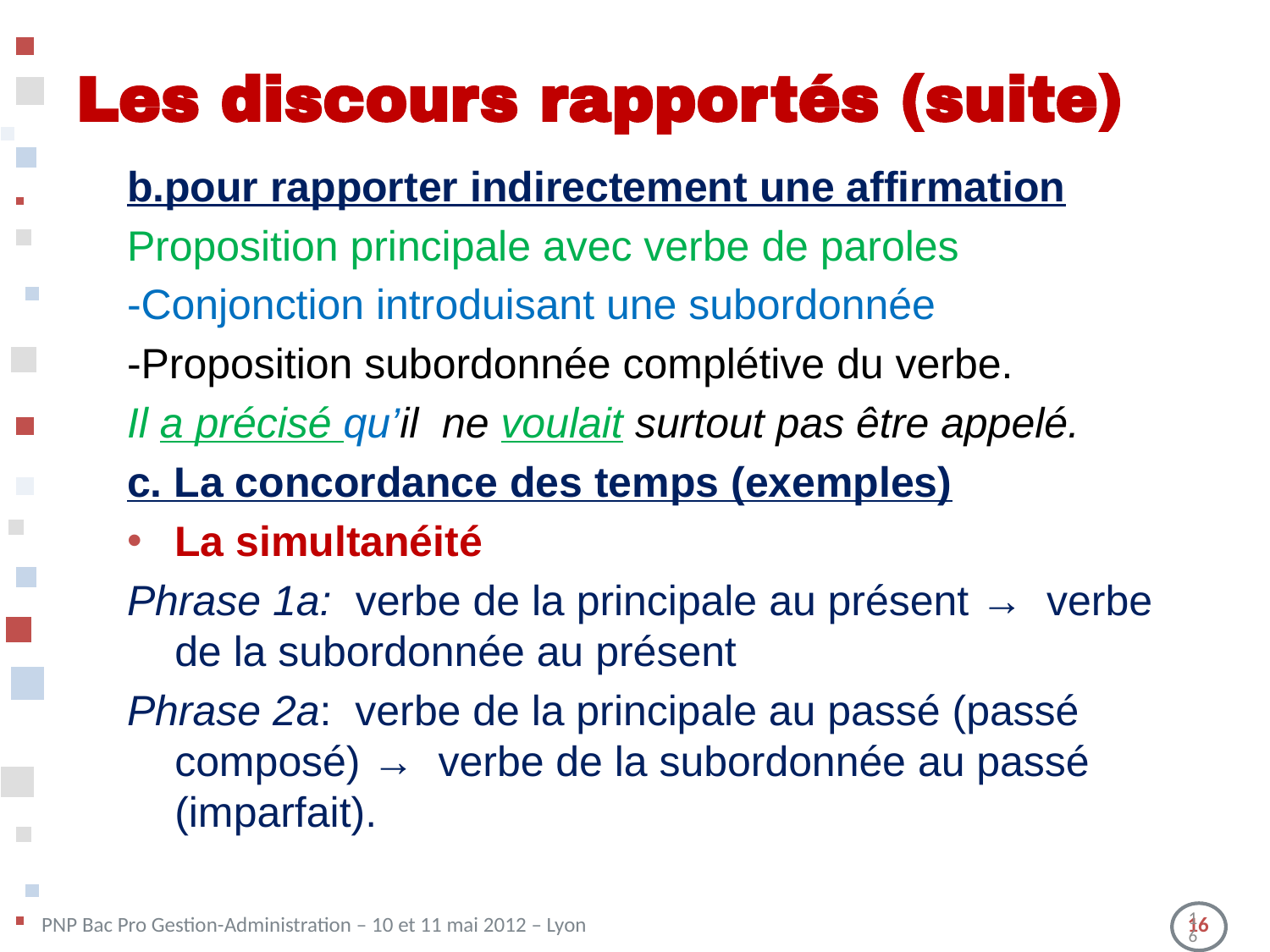

# Les discours rapportés (suite)
b.pour rapporter indirectement une affirmation
Proposition principale avec verbe de paroles
-Conjonction introduisant une subordonnée
-Proposition subordonnée complétive du verbe.
Il a précisé qu’il  ne voulait surtout pas être appelé.
c. La concordance des temps (exemples)
La simultanéité
Phrase 1a:  verbe de la principale au présent →  verbe de la subordonnée au présent
Phrase 2a:  verbe de la principale au passé (passé composé) →  verbe de la subordonnée au passé (imparfait).
16